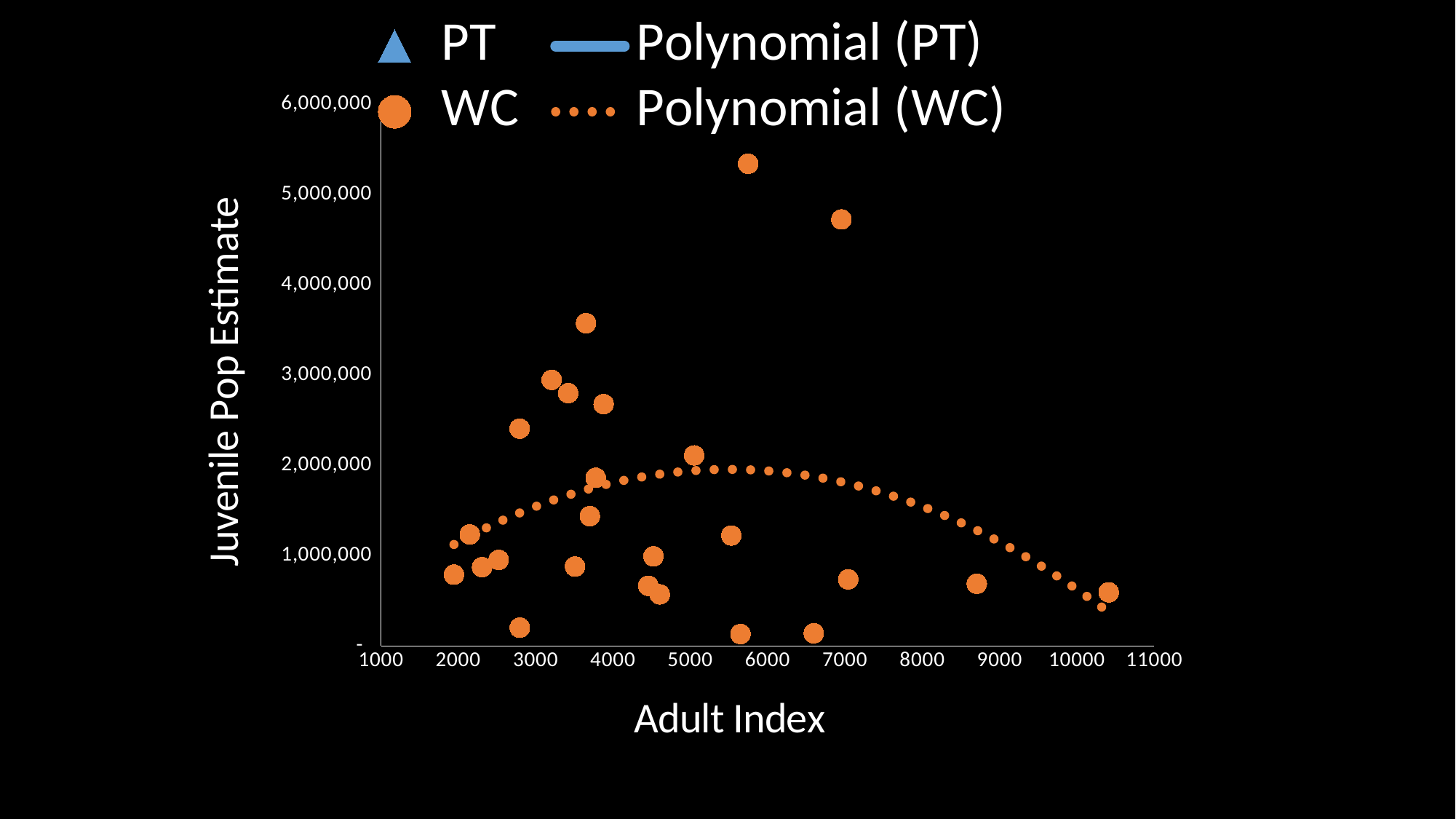

### Chart

| Category | PT | WC |
|---|---|---|